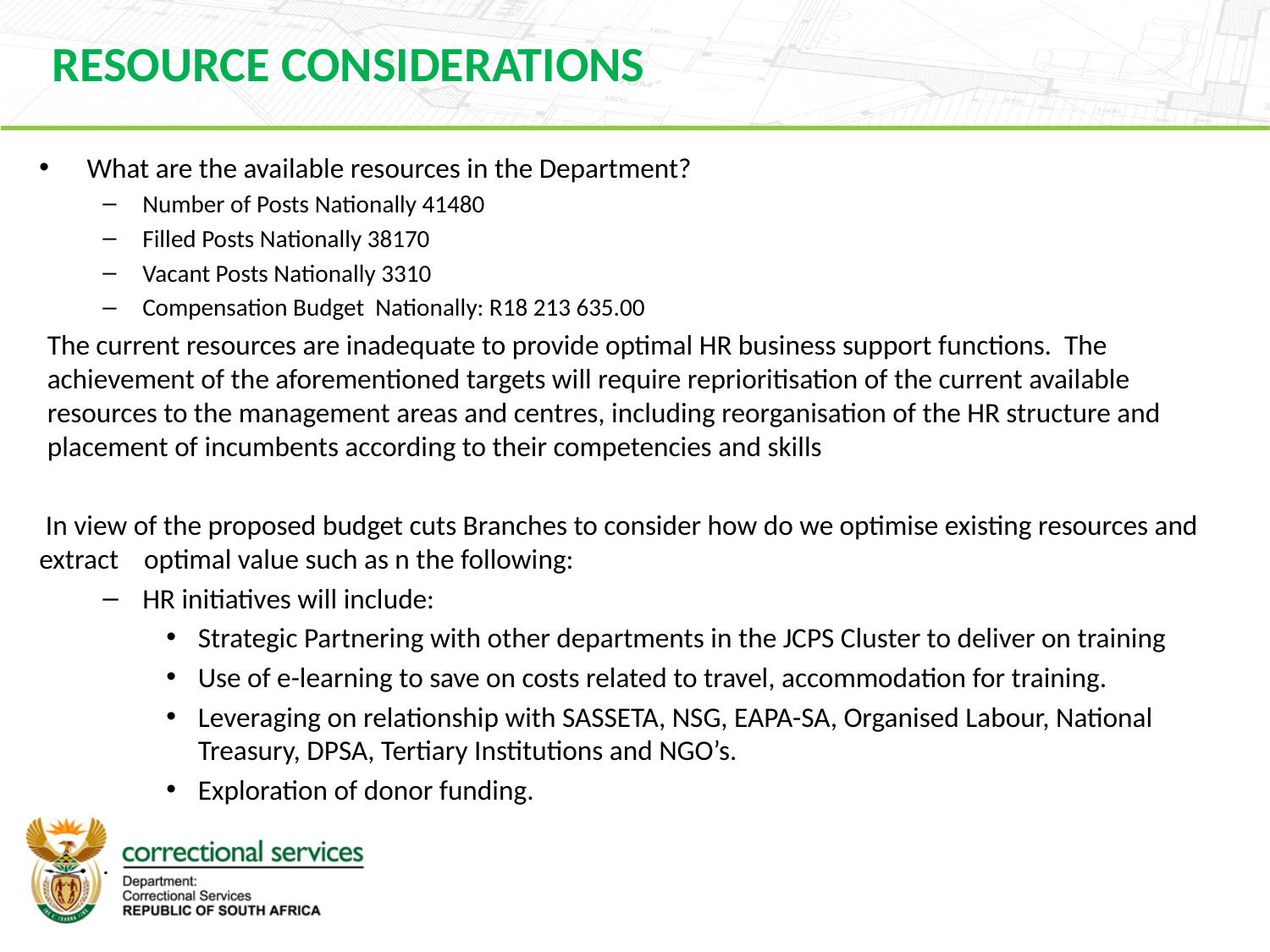

RESOURCE CONSIDERATIONS
What are the available resources in the Department?
Number of Posts Nationally 41480
Filled Posts Nationally 38170
Vacant Posts Nationally 3310
Compensation Budget  Nationally: R18 213 635.00
The current resources are inadequate to provide optimal HR business support functions.  The achievement of the aforementioned targets will require reprioritisation of the current available resources to the management areas and centres, including reorganisation of the HR structure and placement of incumbents according to their competencies and skills

 In view of the proposed budget cuts Branches to consider how do we optimise existing resources and extract    optimal value such as n the following:
HR initiatives will include:
Strategic Partnering with other departments in the JCPS Cluster to deliver on training
Use of e-learning to save on costs related to travel, accommodation for training.
Leveraging on relationship with SASSETA, NSG, EAPA-SA, Organised Labour, National Treasury, DPSA, Tertiary Institutions and NGO’s.
Exploration of donor funding.

.